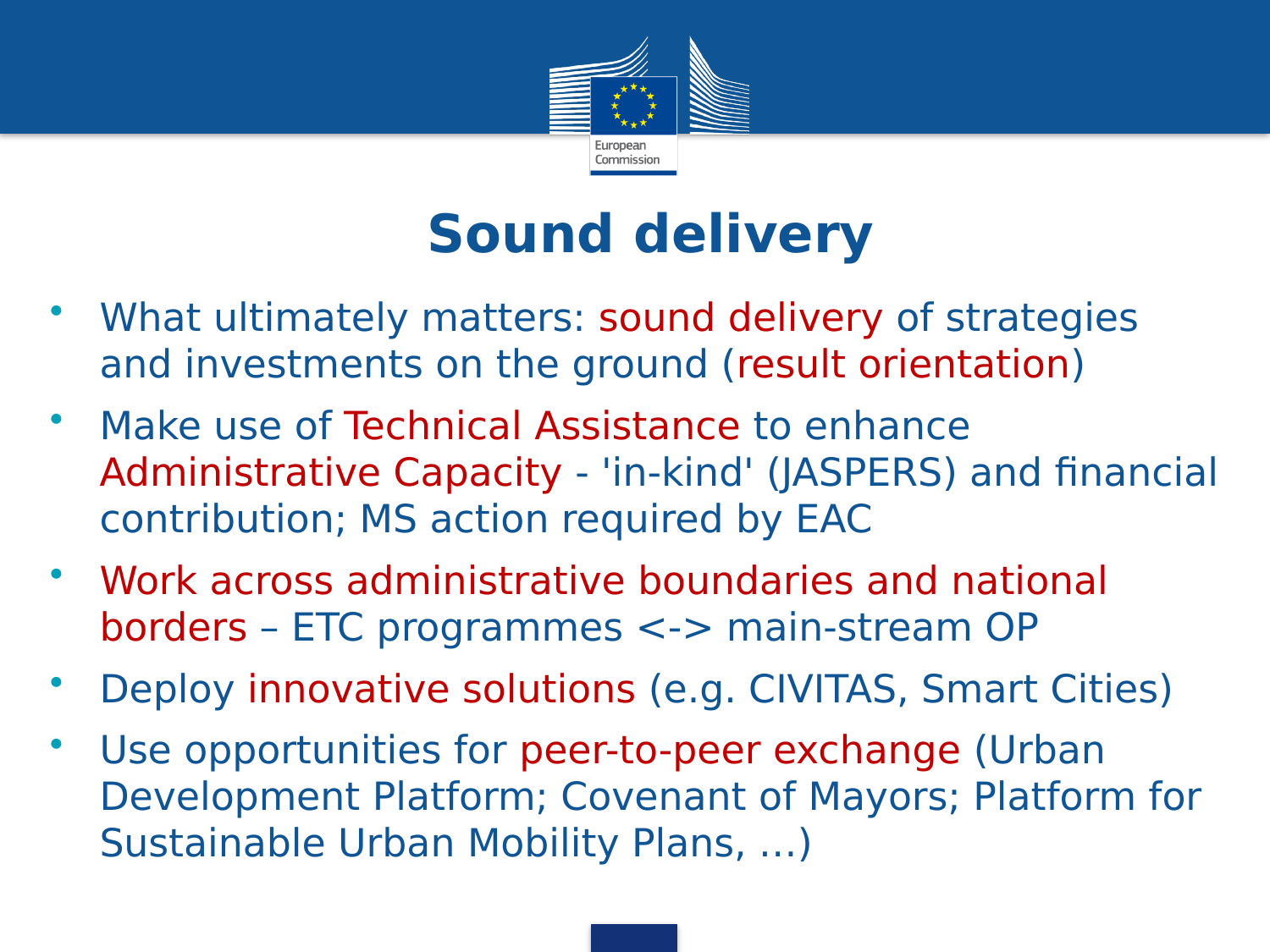

# Sound delivery
What ultimately matters: sound delivery of strategies and investments on the ground (result orientation)

Make use of Technical Assistance to enhance Administrative Capacity - 'in-kind' (JASPERS) and financial contribution; MS action required by EAC

Work across administrative boundaries and national borders – ETC programmes <-> main-stream OP

Deploy innovative solutions (e.g. CIVITAS, Smart Cities)

Use opportunities for peer-to-peer exchange (Urban Development Platform; Covenant of Mayors; Platform for Sustainable Urban Mobility Plans, …)